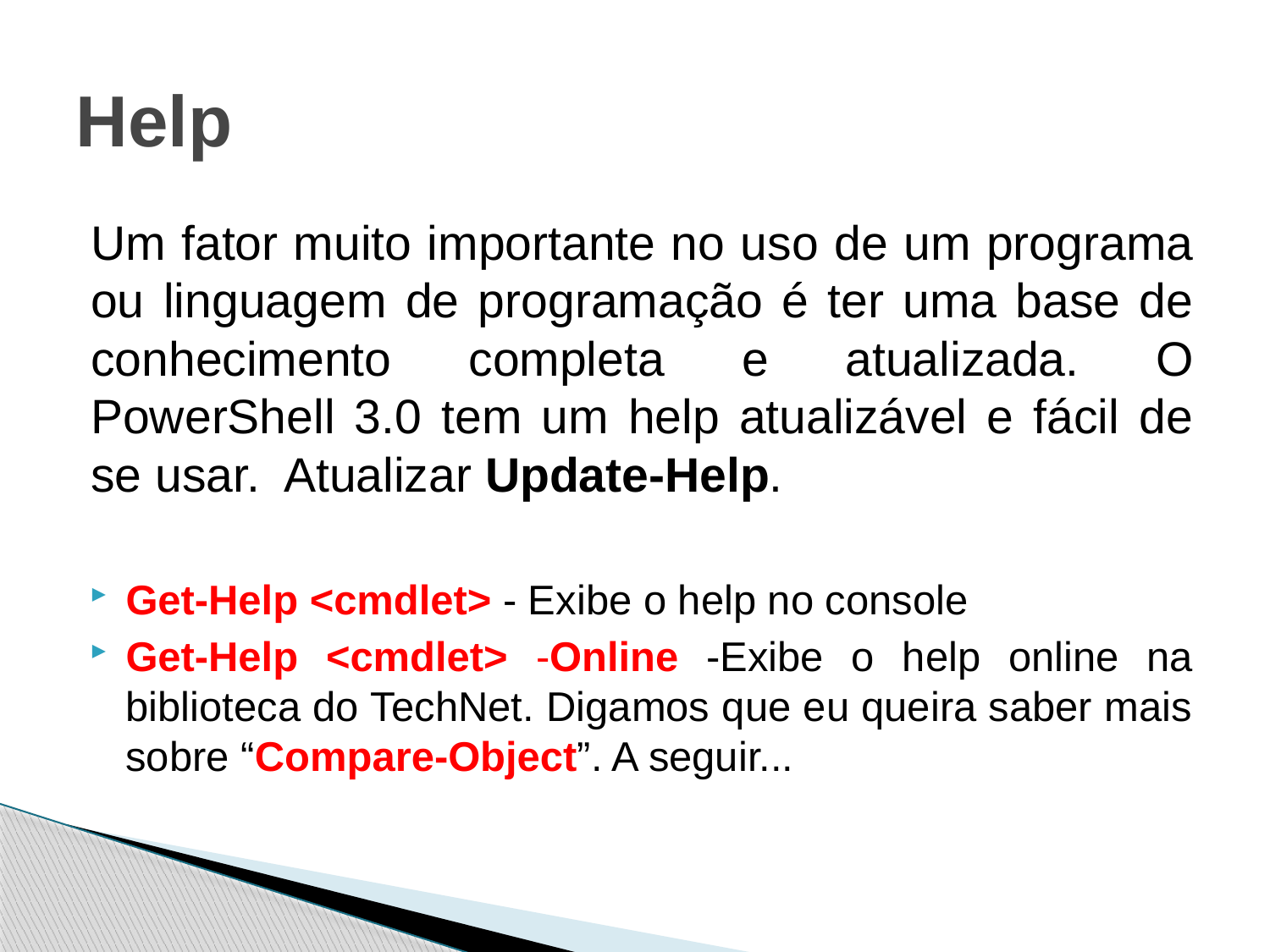

# Help
Um fator muito importante no uso de um programa ou linguagem de programação é ter uma base de conhecimento completa e atualizada. O PowerShell 3.0 tem um help atualizável e fácil de se usar.  Atualizar Update-Help.

Get-Help <cmdlet> - Exibe o help no console
Get-Help <cmdlet> -Online -Exibe o help online na biblioteca do TechNet. Digamos que eu queira saber mais sobre “Compare-Object”. A seguir...